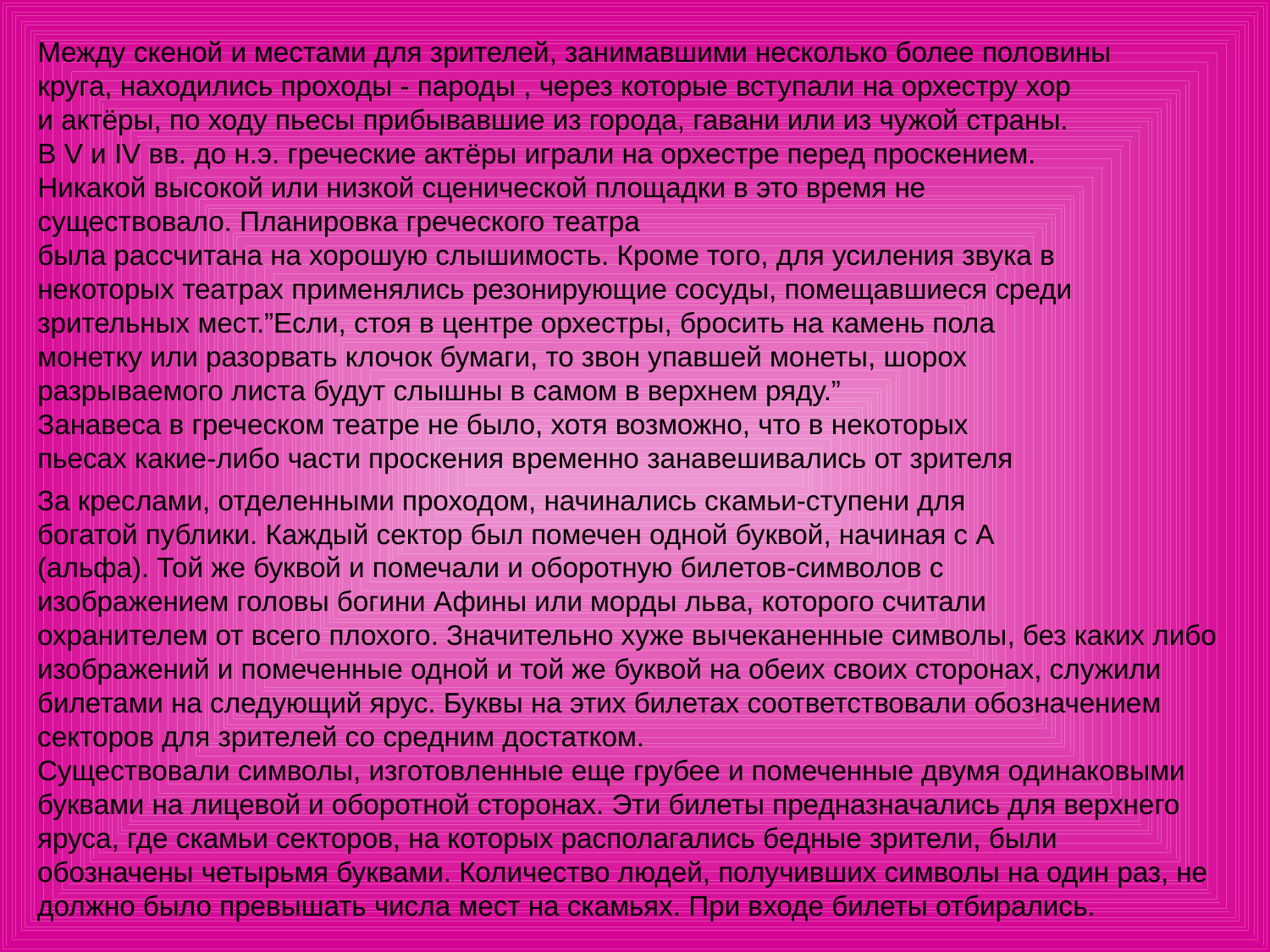

Между скеной и местами для зрителей, занимавшими несколько более половины
круга, находились проходы - пароды , через которые вступали на орхестру хор
и актёры, по ходу пьесы прибывавшие из города, гавани или из чужой страны.
В V и IV вв. до н.э. греческие актёры играли на орхестре перед проскением.
Никакой высокой или низкой сценической площадки в это время не
существовало. Планировка греческого театра
была рассчитана на хорошую слышимость. Кроме того, для усиления звука в
некоторых театрах применялись резонирующие сосуды, помещавшиеся среди
зрительных мест.”Если, стоя в центре орхестры, бросить на камень пола
монетку или разорвать клочок бумаги, то звон упавшей монеты, шорох
разрываемого листа будут слышны в самом в верхнем ряду.”
Занавеса в греческом театре не было, хотя возможно, что в некоторых
пьесах какие-либо части проскения временно занавешивались от зрителя
За креслами, отделенными проходом, начинались скамьи-ступени для
богатой публики. Каждый сектор был помечен одной буквой, начиная с А
(альфа). Той же буквой и помечали и оборотную билетов-символов с
изображением головы богини Афины или морды льва, которого считали
охранителем от всего плохого. Значительно хуже вычеканенные символы, без каких либо изображений и помеченные одной и той же буквой на обеих своих сторонах, служили билетами на следующий ярус. Буквы на этих билетах соответствовали обозначением секторов для зрителей со средним достатком.
Существовали символы, изготовленные еще грубее и помеченные двумя одинаковыми буквами на лицевой и оборотной сторонах. Эти билеты предназначались для верхнего яруса, где скамьи секторов, на которых располагались бедные зрители, были обозначены четырьмя буквами. Количество людей, получивших символы на один раз, не должно было превышать числа мест на скамьях. При входе билеты отбирались.